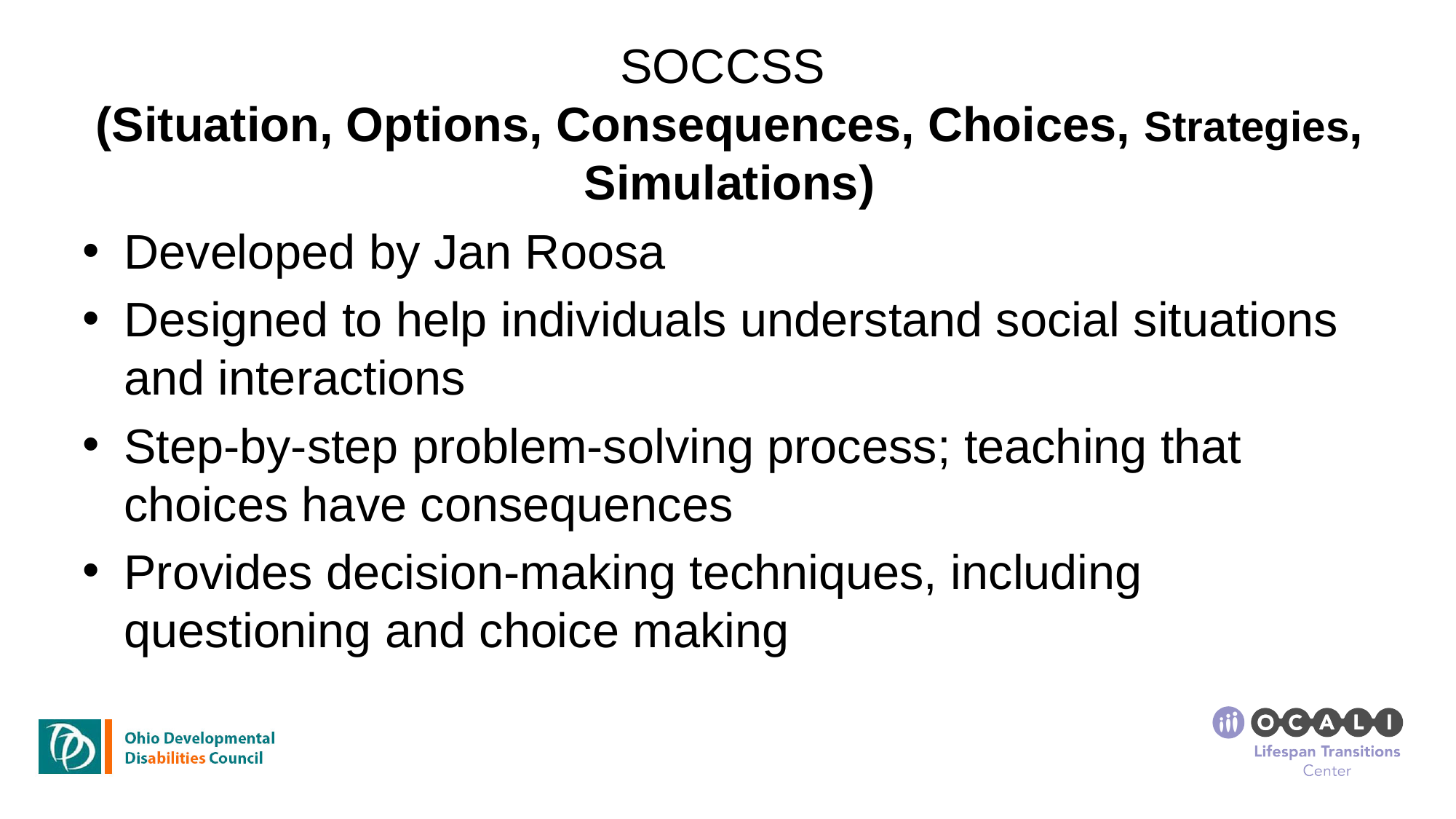

# SOCCSS (Situation, Options, Consequences, Choices, Strategies, Simulations)
Developed by Jan Roosa
Designed to help individuals understand social situations and interactions
Step-by-step problem-solving process; teaching that choices have consequences
Provides decision-making techniques, including questioning and choice making